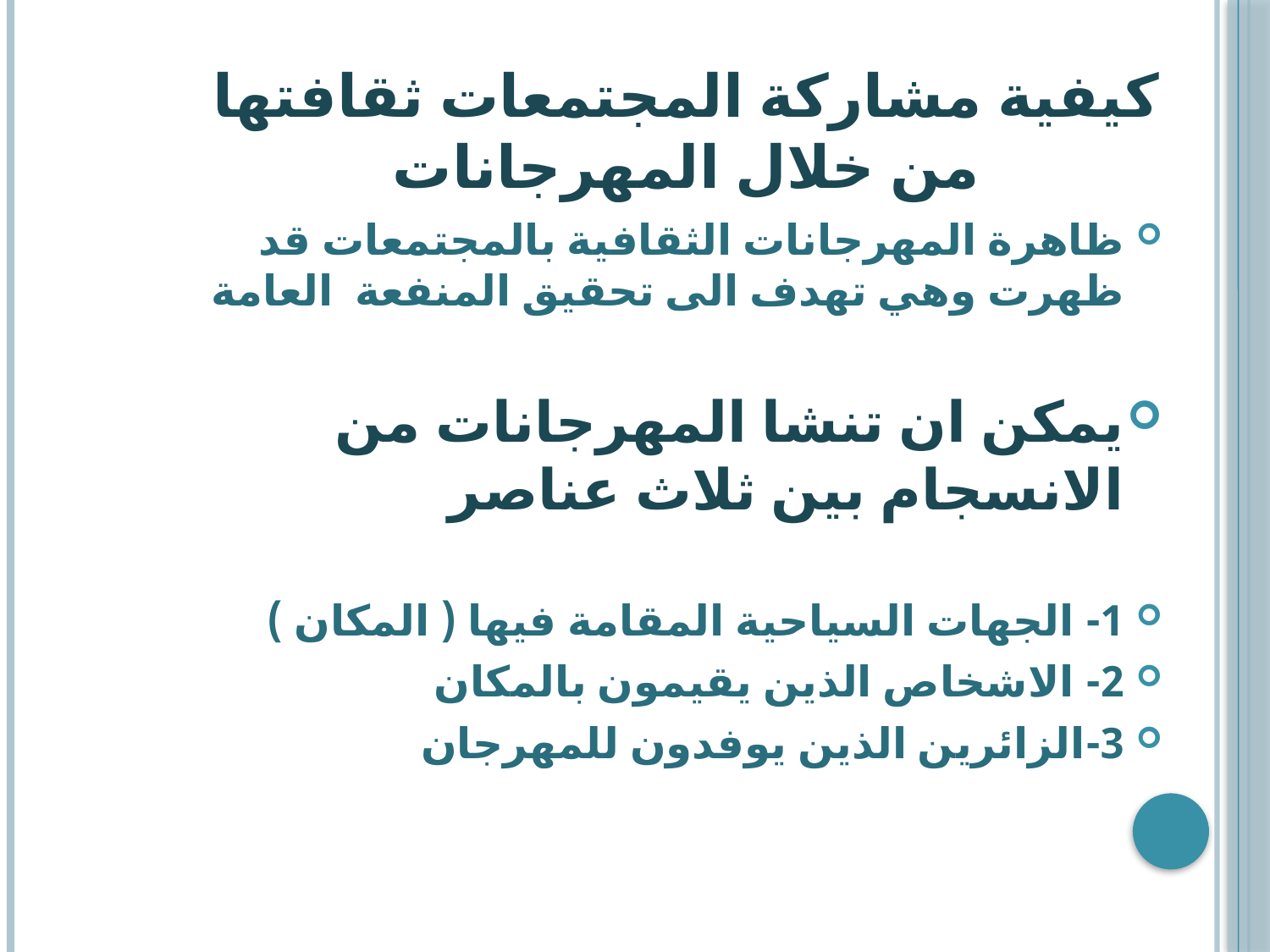

# كيفية مشاركة المجتمعات ثقافتها من خلال المهرجانات
ظاهرة المهرجانات الثقافية بالمجتمعات قد ظهرت وهي تهدف الى تحقيق المنفعة  العامة

يمكن ان تنشا المهرجانات من الانسجام بين ثلاث عناصر

1- الجهات السياحية المقامة فيها ( المكان )
2- الاشخاص الذين يقيمون بالمكان
3-الزائرين الذين يوفدون للمهرجان